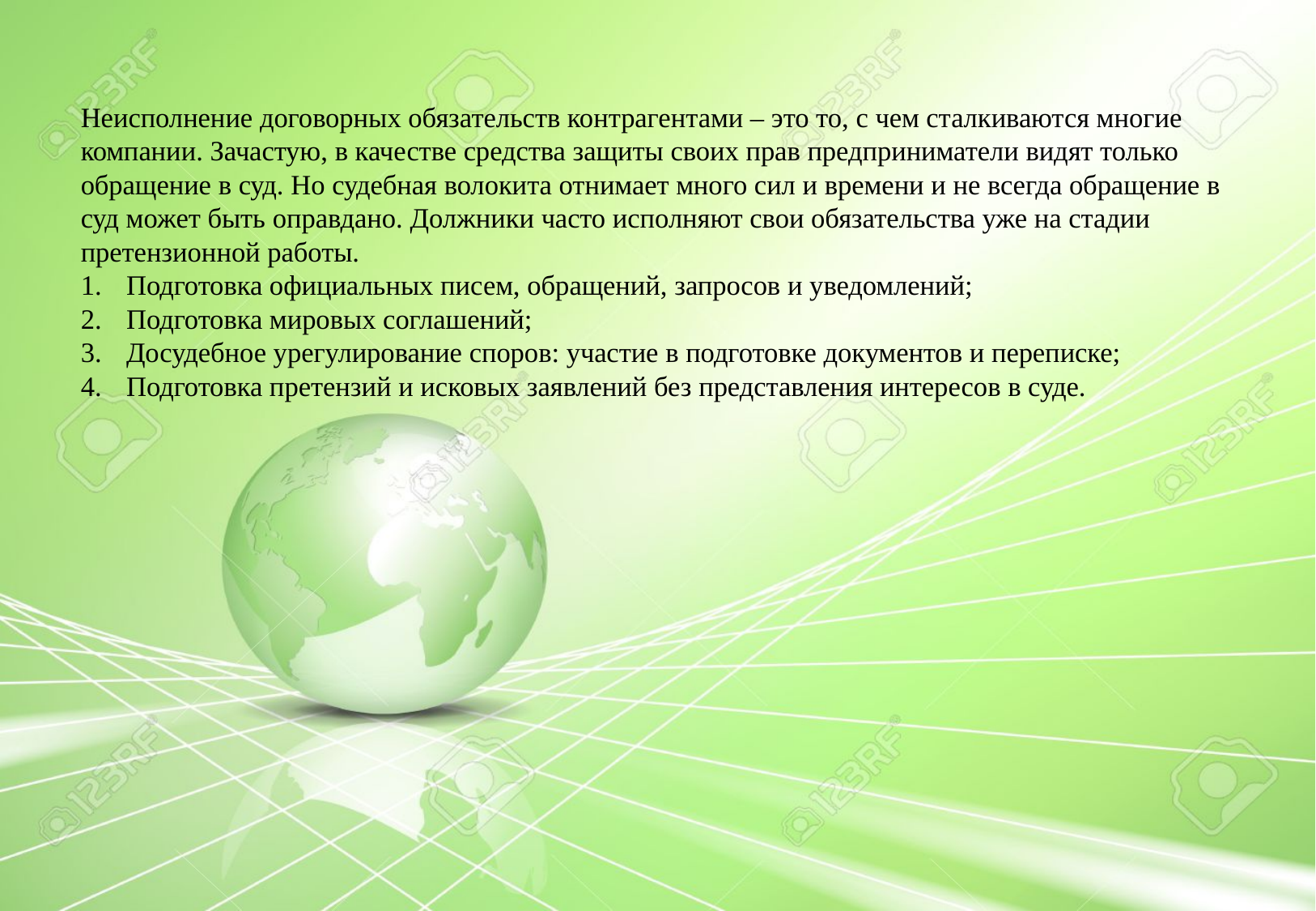

Неисполнение договорных обязательств контрагентами – это то, с чем сталкиваются многие компании. Зачастую, в качестве средства защиты своих прав предприниматели видят только обращение в суд. Но судебная волокита отнимает много сил и времени и не всегда обращение в суд может быть оправдано. Должники часто исполняют свои обязательства уже на стадии претензионной работы.
Подготовка официальных писем, обращений, запросов и уведомлений;
Подготовка мировых соглашений;
Досудебное урегулирование споров: участие в подготовке документов и переписке;
Подготовка претензий и исковых заявлений без представления интересов в суде.